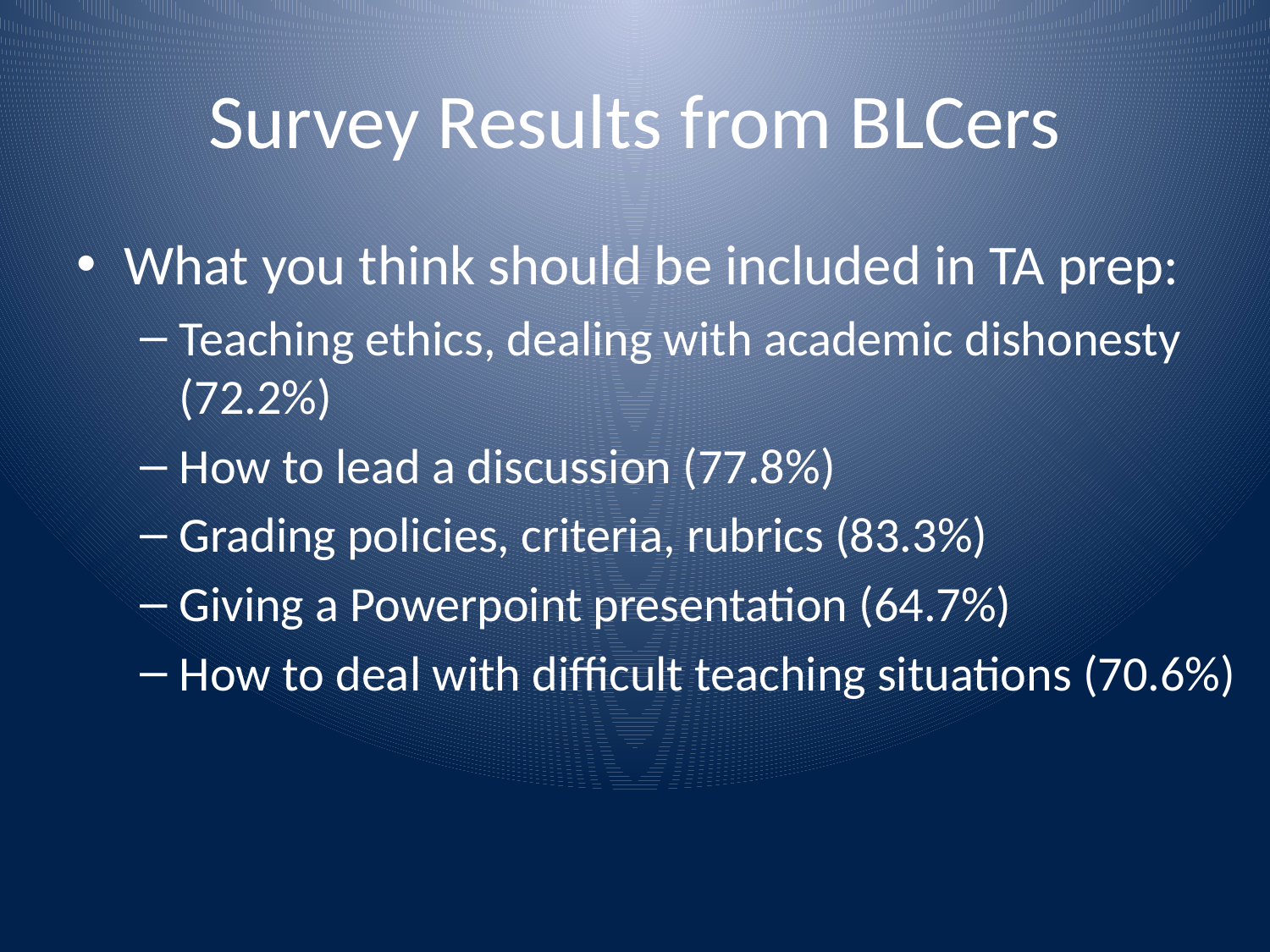

# Survey Results from BLCers
What you think should be included in TA prep:
Teaching ethics, dealing with academic dishonesty (72.2%)
How to lead a discussion (77.8%)
Grading policies, criteria, rubrics (83.3%)
Giving a Powerpoint presentation (64.7%)
How to deal with difficult teaching situations (70.6%)